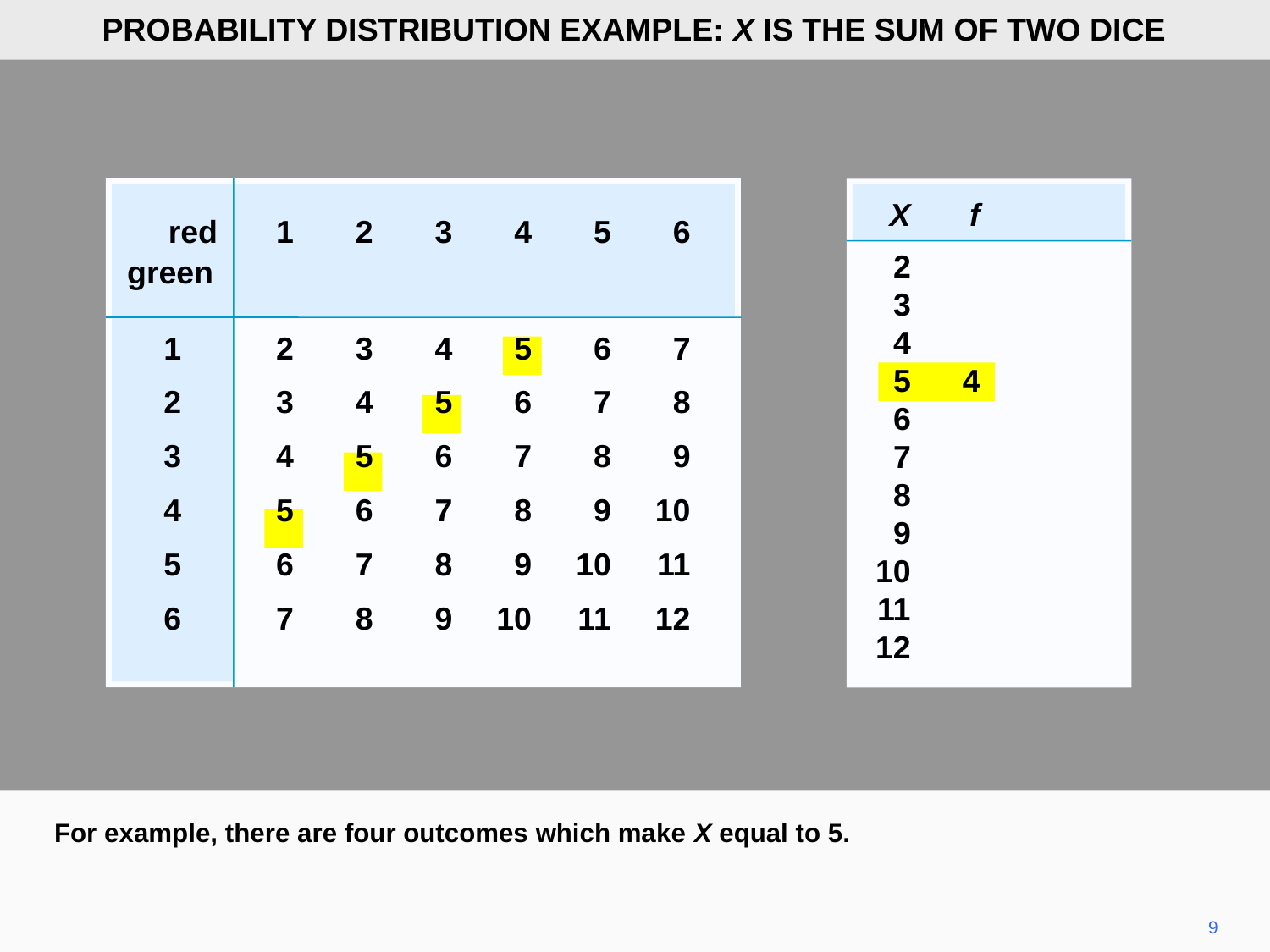

PROBABILITY DISTRIBUTION EXAMPLE: X IS THE SUM OF TWO DICE

      red	1	2	3	4	5	6
 green
	1	2	3	4	5	6	7
	2	3	4	5	6	7	8
	3	4	5	6	7	8	9
	4	5	6	7	8	9	10
	5	6	7	8	9	10	11
	6	7	8	9	10	11	12
	X	f	p
	2	1	1/36
	3	2	2/36
	4	3	3/36
	5	4	4/36
	6	5	5/36
	7	6	6/36
	8	5	5/36
	9	4	4/36
	10	3	3/36
	11	2	2/36
	12	1	1/36

For example, there are four outcomes which make X equal to 5.
9